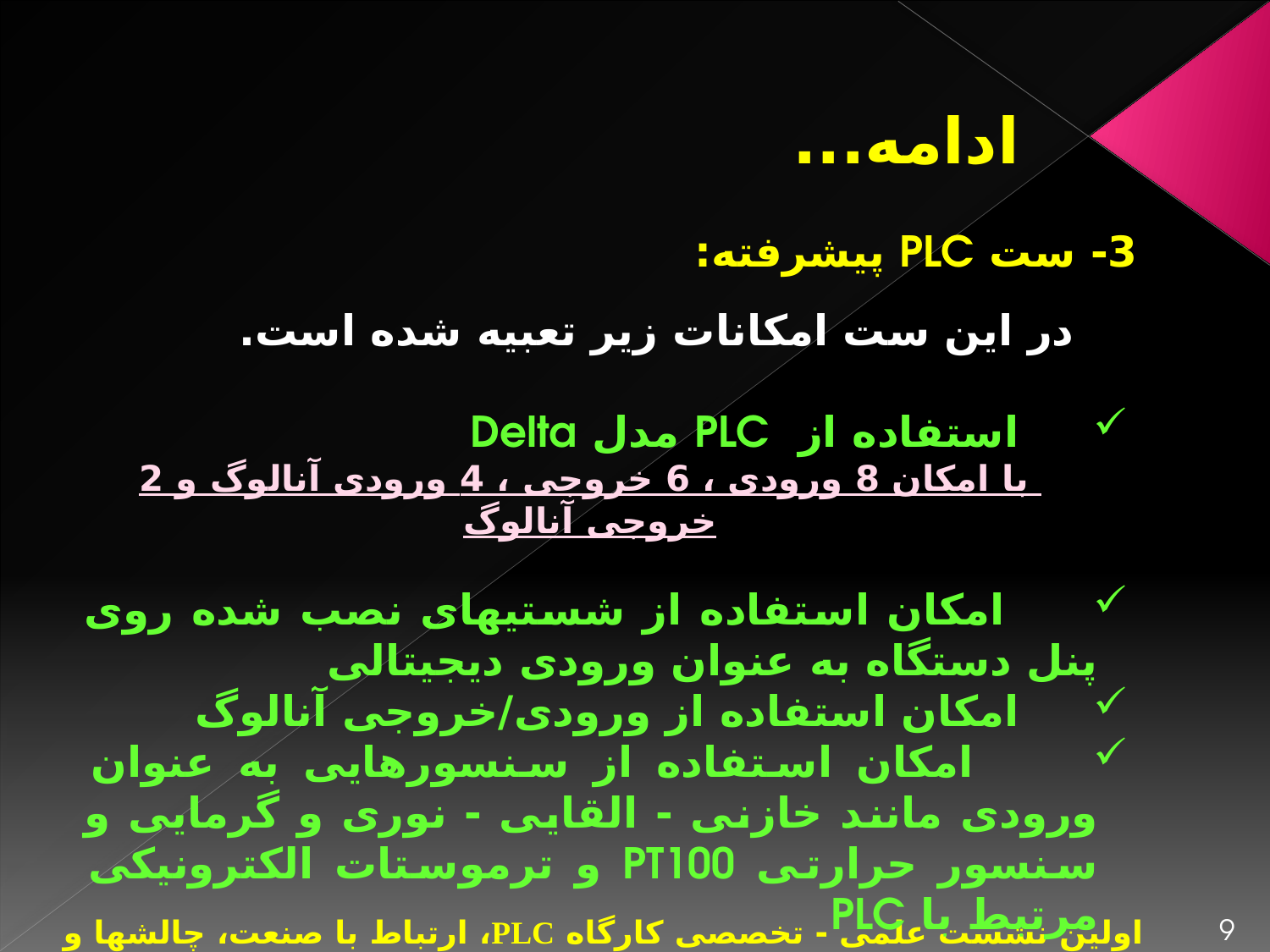

# ادامه...
3- ست PLC پیشرفته:
     در این ست امکانات زیر تعبیه شده است.

     استفاده از  PLC مدل Delta
 با امکان 8 ورودی ، 6 خروجی ، 4 ورودی آنالوگ و 2 خروجی آنالوگ

     امکان استفاده از شستی‏های نصب شده روی پنل دستگاه به عنوان ورودی دیجیتالی
     امکان استفاده از ورودی/خروجی آنالوگ
     امکان استفاده از سنسورهایی به عنوان ورودی مانند خازنی - القایی - نوری و گرمایی و سنسور حرارتی PT100 و ترموستات الکترونیکی مرتبط با PLC
9
اولین نشست علمی - تخصصی کارگاه PLC، ارتباط با صنعت، چالش‏ها و راهکارها – بهمن 93